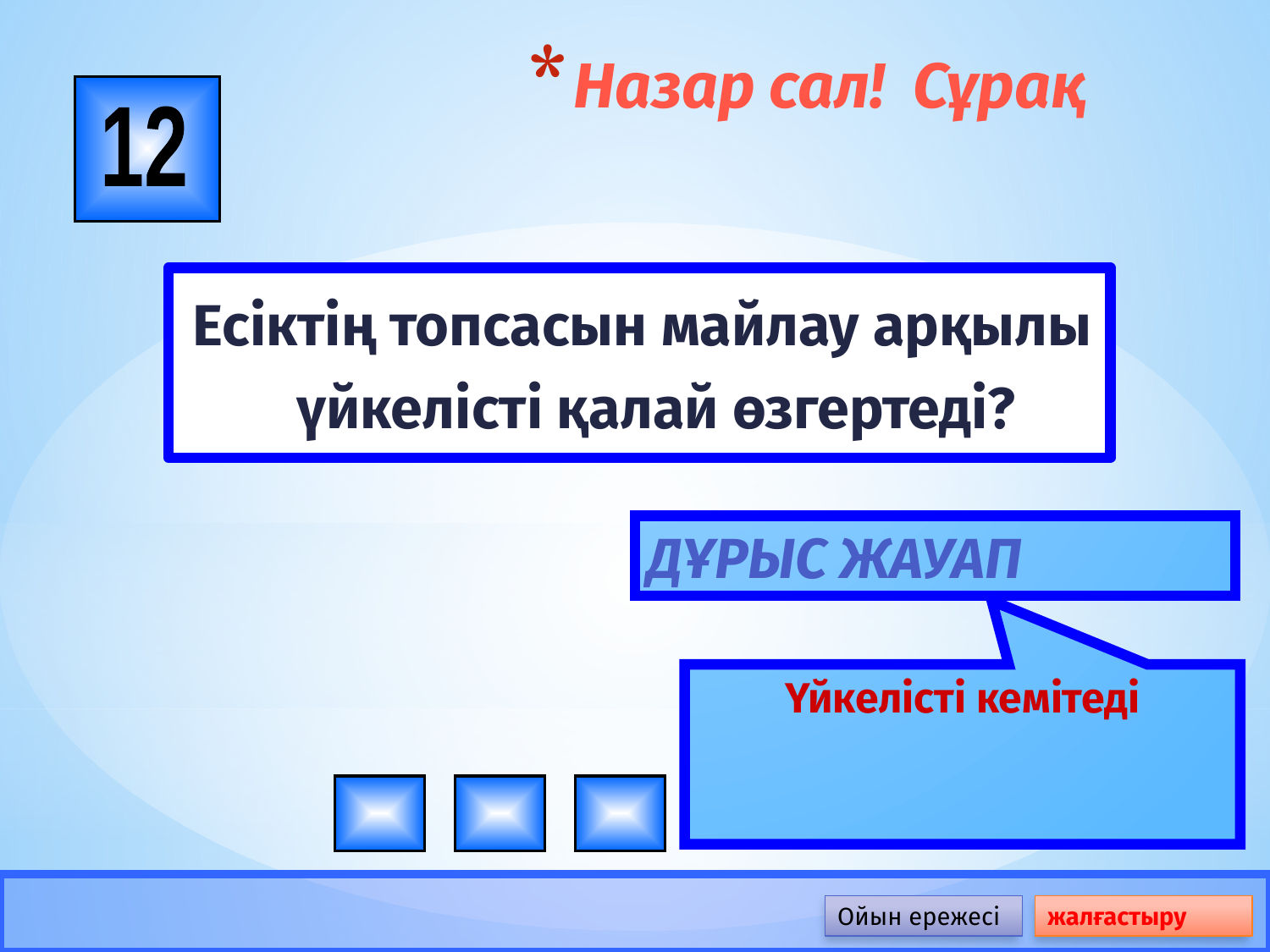

# Назар сал!  Сұрақ

12
Есіктің топсасын майлау арқылы үйкелісті қалай өзгертеді?
Дұрыс жауап
Үйкелісті кемітеді

Ойын ережесі
жалғастыру